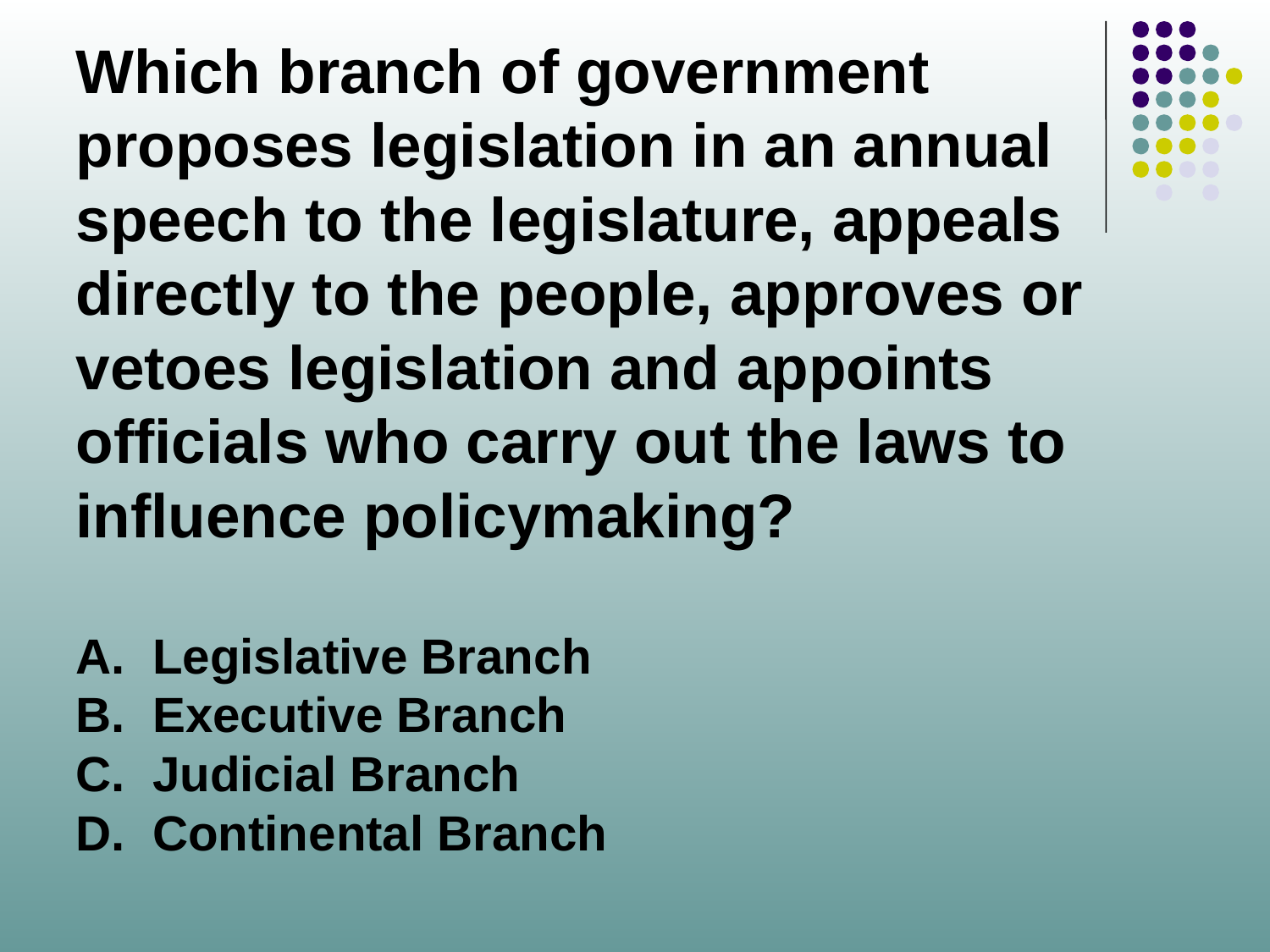

Which branch of government proposes legislation in an annual speech to the legislature, appeals directly to the people, approves or vetoes legislation and appoints officials who carry out the laws to influence policymaking?
A.  Legislative Branch
B.  Executive Branch
C.  Judicial Branch
D.  Continental Branch